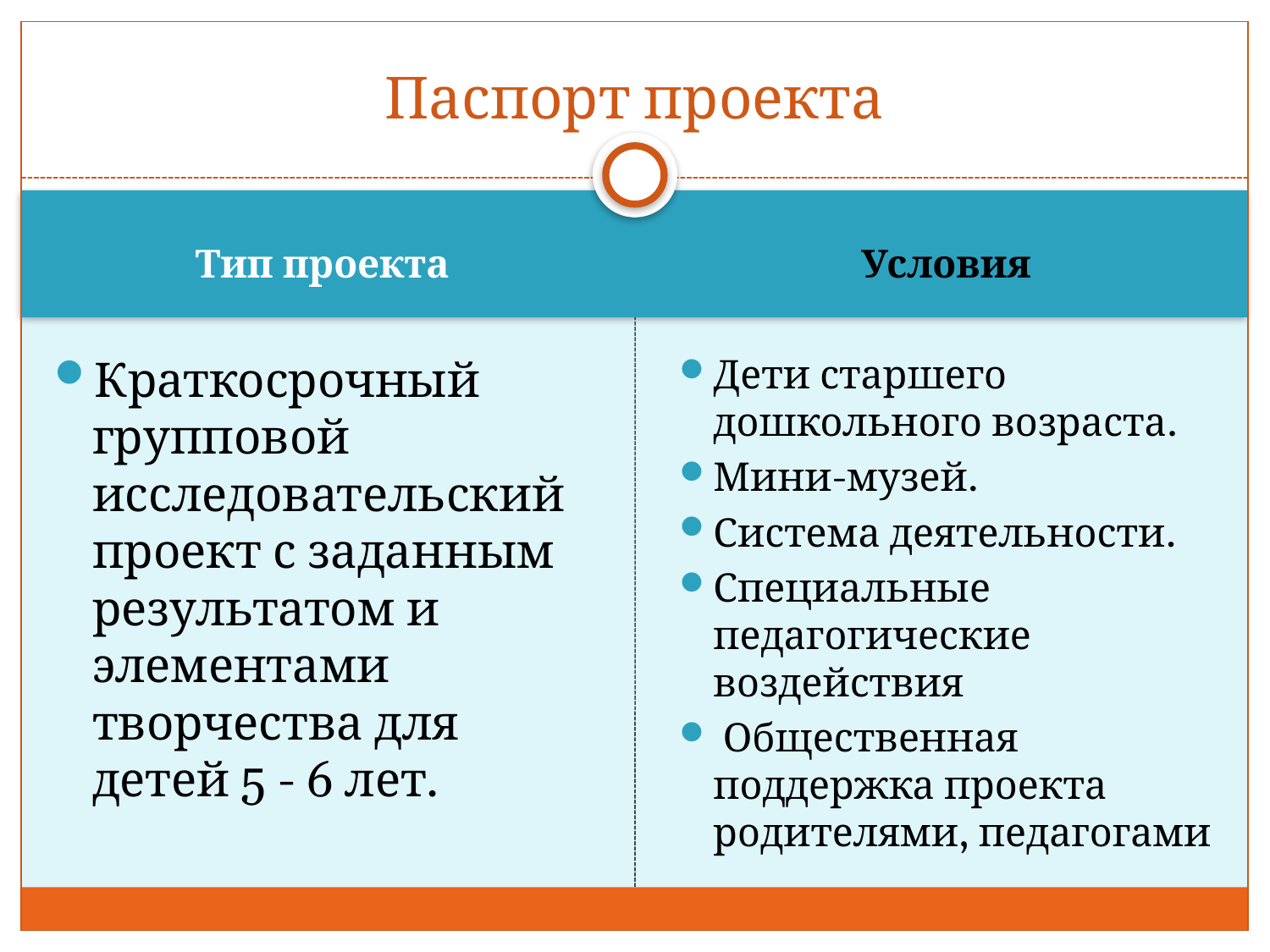

# Паспорт проекта
Тип проекта
Условия
Краткосрочный групповой исследовательский проект с заданным результатом и элементами творчества для детей 5 - 6 лет.
Дети старшего дошкольного возраста.
Мини-музей.
Система деятельности.
Специальные педагогические воздействия
 Общественная поддержка проекта родителями, педагогами